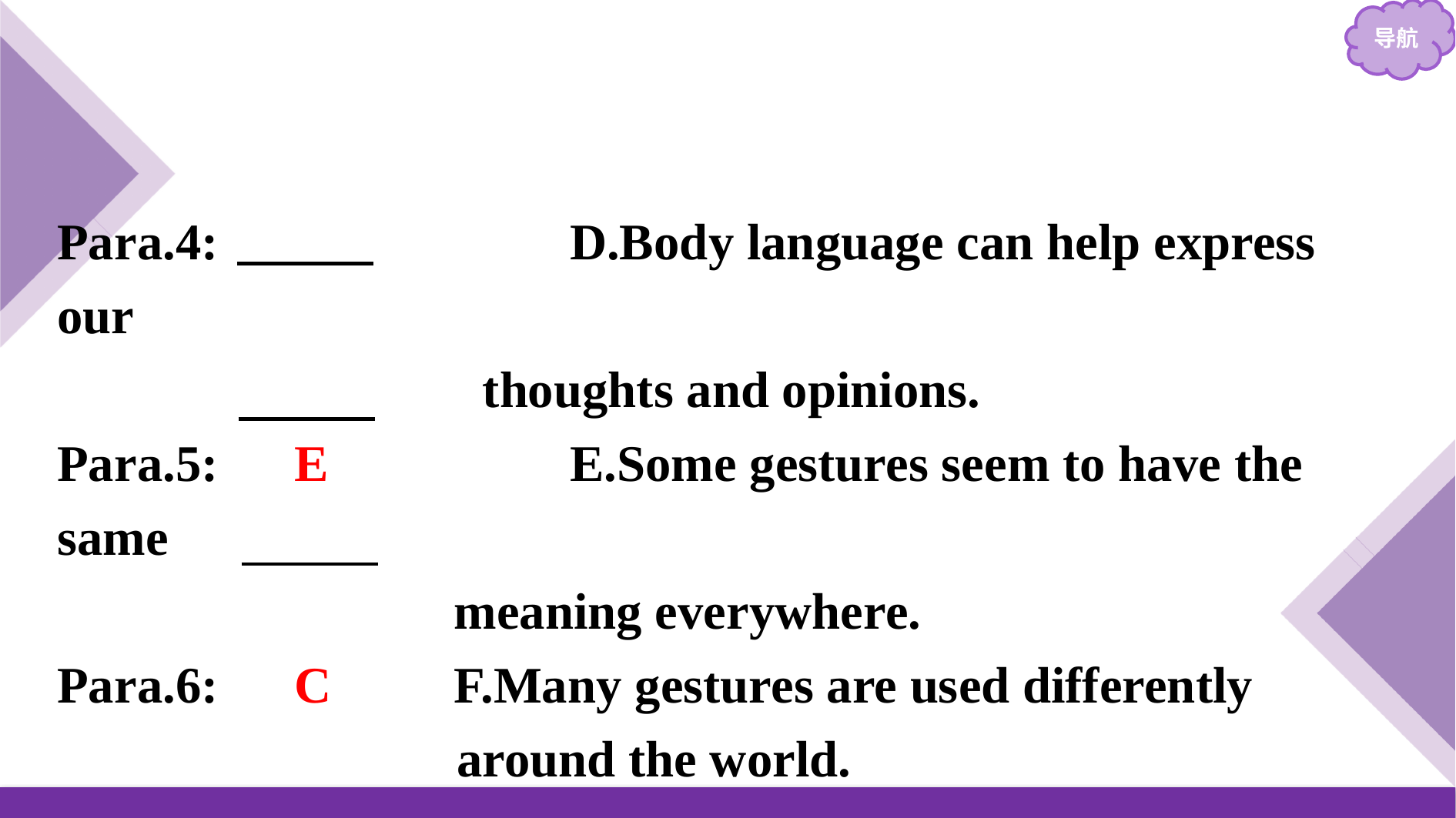

Para.4:　F 	         D.Body language can help express our
                                 thoughts and opinions.
Para.5:　E 	         E.Some gestures seem to have the same
			meaning everywhere.
Para.6:　C 	F.Many gestures are used differently
                               around the world.